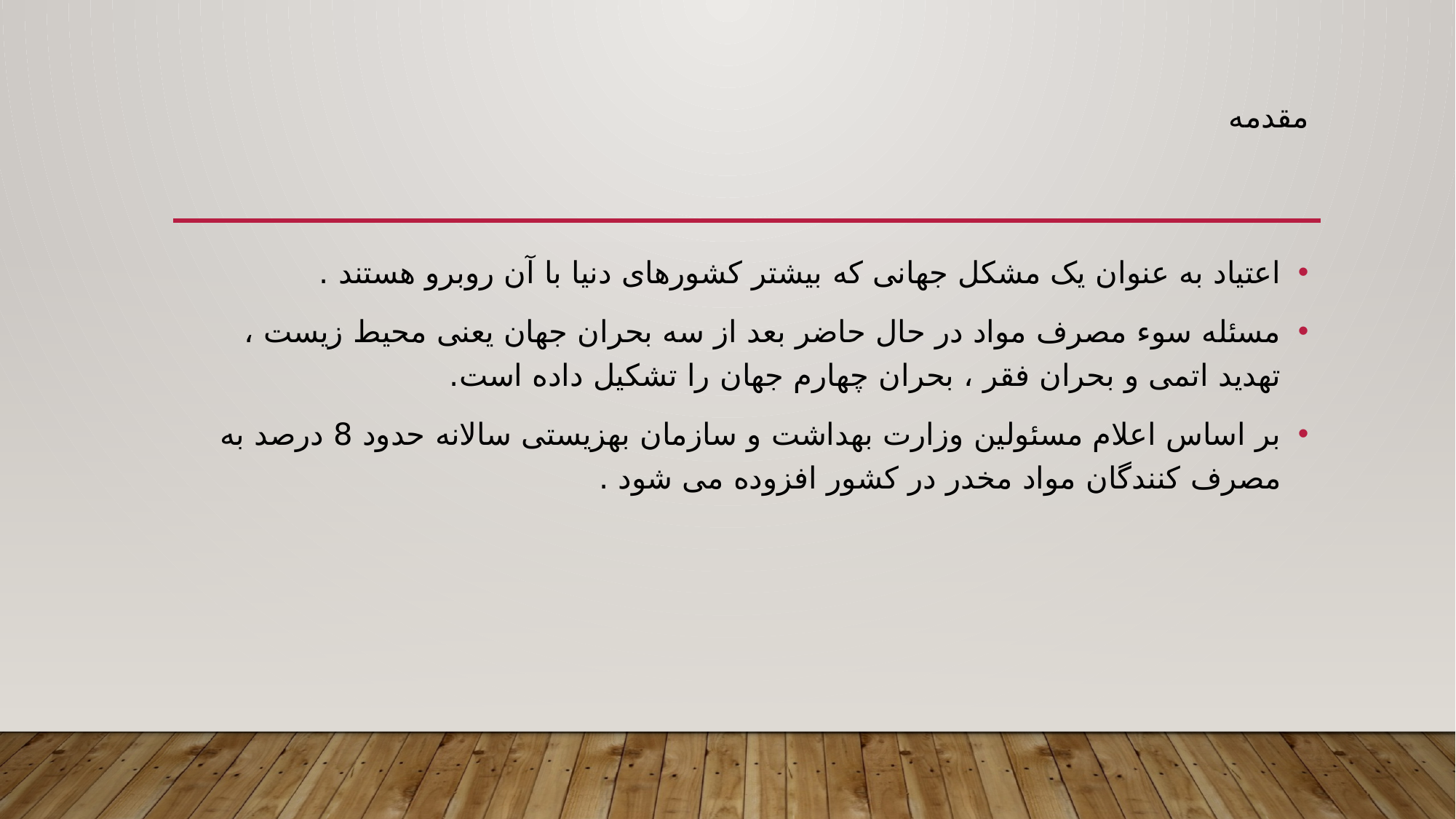

# مقدمه
اعتیاد به عنوان یک مشکل جهانی که بیشتر کشورهای دنیا با آن روبرو هستند .
مسئله سوء مصرف مواد در حال حاضر بعد از سه بحران جهان یعنی محیط زیست ، تهدید اتمی و بحران فقر ، بحران چهارم جهان را تشکیل داده است.
بر اساس اعلام مسئولین وزارت بهداشت و سازمان بهزیستی سالانه حدود 8 درصد به مصرف کنندگان مواد مخدر در کشور افزوده می شود .